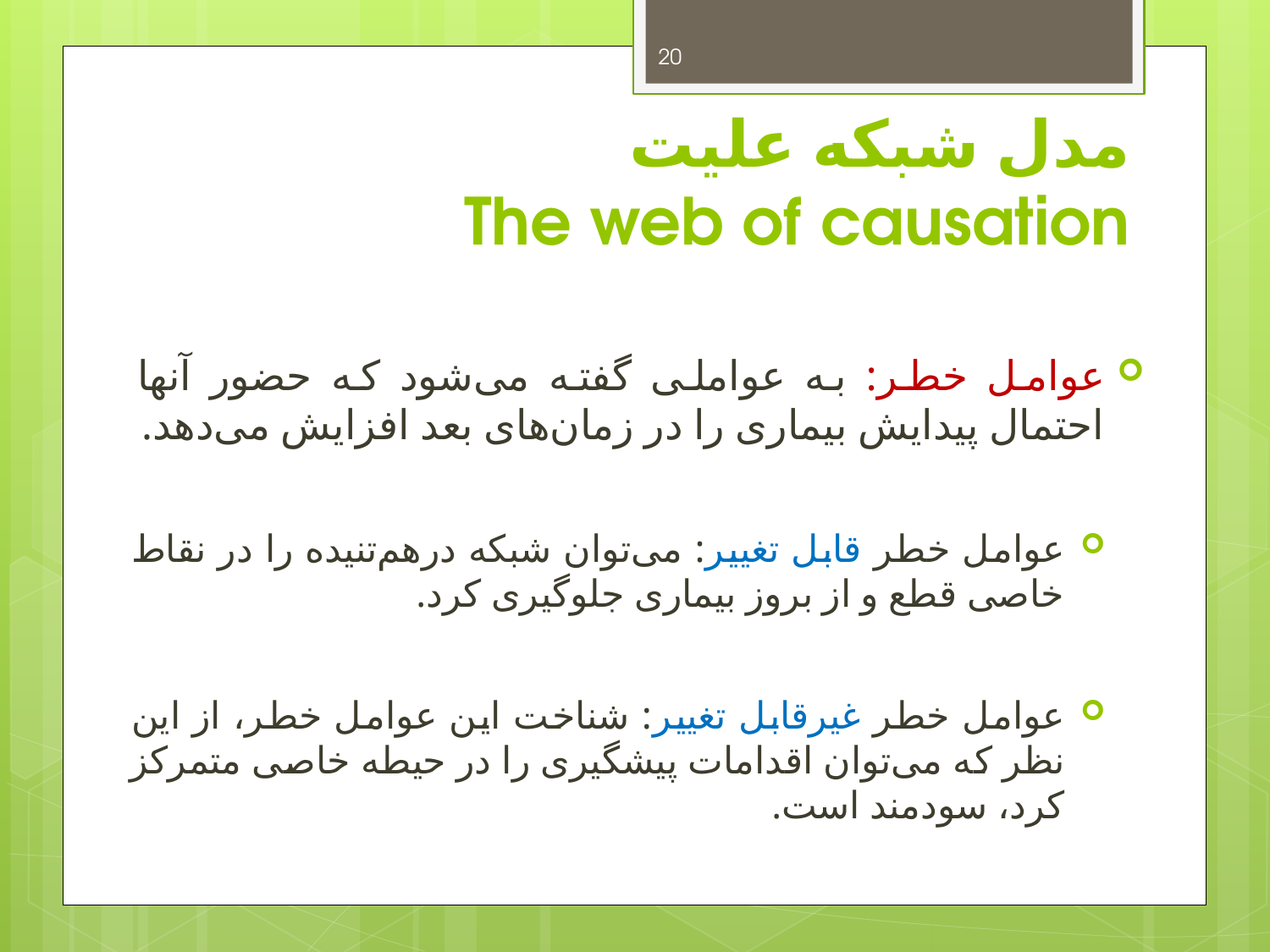

20
# مدل شبکه علیت The web of causation

عوامل خطر: به عواملی گفته می‌شود که حضور آنها احتمال پیدایش بیماری را در زمان‌های بعد افزایش می‌دهد.

عوامل خطر قابل تغییر: می‌توان شبکه درهم‌تنیده را در نقاط خاصی قطع و از بروز بیماری جلوگیری کرد.

عوامل خطر غیرقابل تغییر: شناخت این عوامل خطر، از این نظر که می‌توان اقدامات پیشگیری را در حیطه خاصی متمرکز کرد، سودمند است.